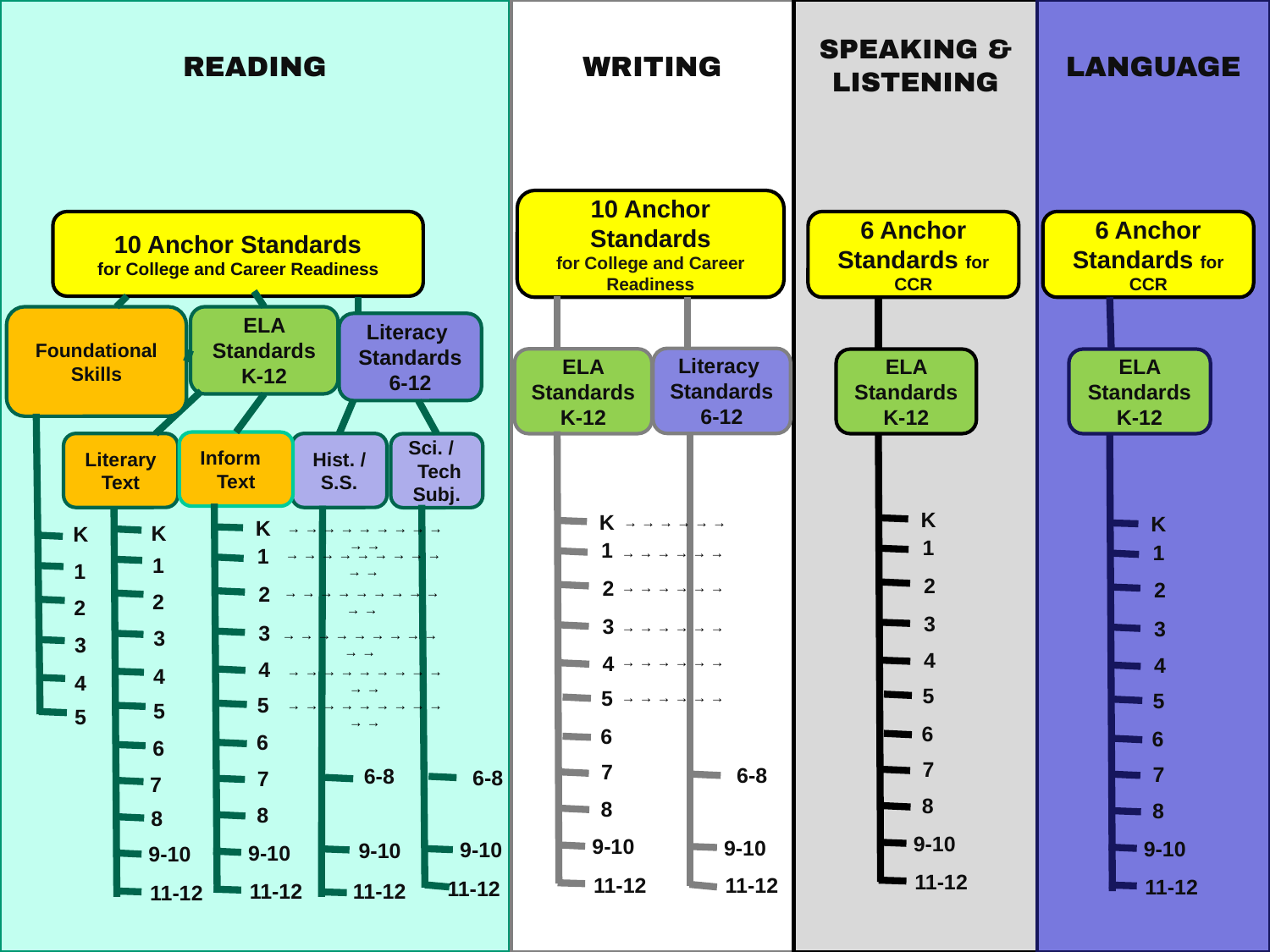

READING

WRITING

SPEAKING & LISTENING

LANGUAGE
10 Anchor Standards
for College and Career Readiness
10 Anchor Standards
for College and Career Readiness
6 Anchor Standards for CCR
6 Anchor Standards for CCR
Foundational Skills
ELA Standards K-12
Literacy
Standards 6-12
Literacy
Standards 6-12
ELA Standards K-12
ELA Standards K-12
ELA Standards K-12
1
2
3
4
5
Inform   Text
Literary Text
Hist. / S.S.
Sci. /    Tech Subj.
K
K
1
2
3
4
5
6
7
8
9-10
K
→ → → → → →
K
1
2
3
4
5
6
7
8
9-10
11-12
→ → → → → → → → → → →
K
K
1
1
2
3
4
5
1
→ → → → → →
→ → → → → → → → → → →
2
2
→ → → → → →
→ → → → → → → → → → →
3
3
→ → → → → →
→ → → → → → → → → → →
4
4
→ → → → → →
→ → → → → → → → → → →
5
5
→ → → → → →
→ → → → → → → → → → →
6
6
6
7
9-10
11-12
7
7
6-8
6-8
9-10
11-12
6-8
9-10
11-12
8
8
8
9-10
9-10
9-10
11-12
11-12
11-12
11-12
4